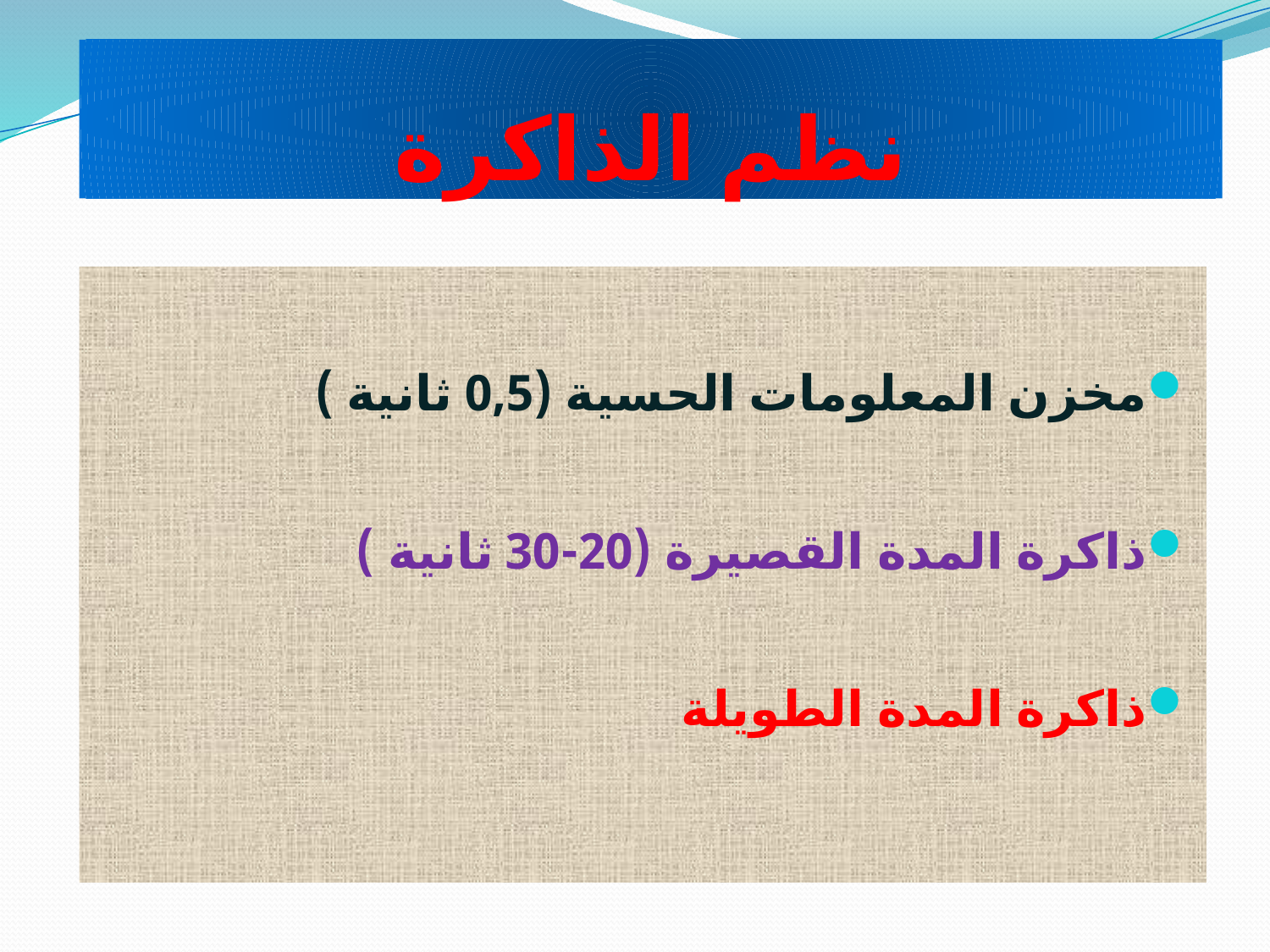

# نظم الذاكرة
مخزن المعلومات الحسية (0,5 ثانية )
ذاكرة المدة القصيرة (20-30 ثانية )
ذاكرة المدة الطويلة